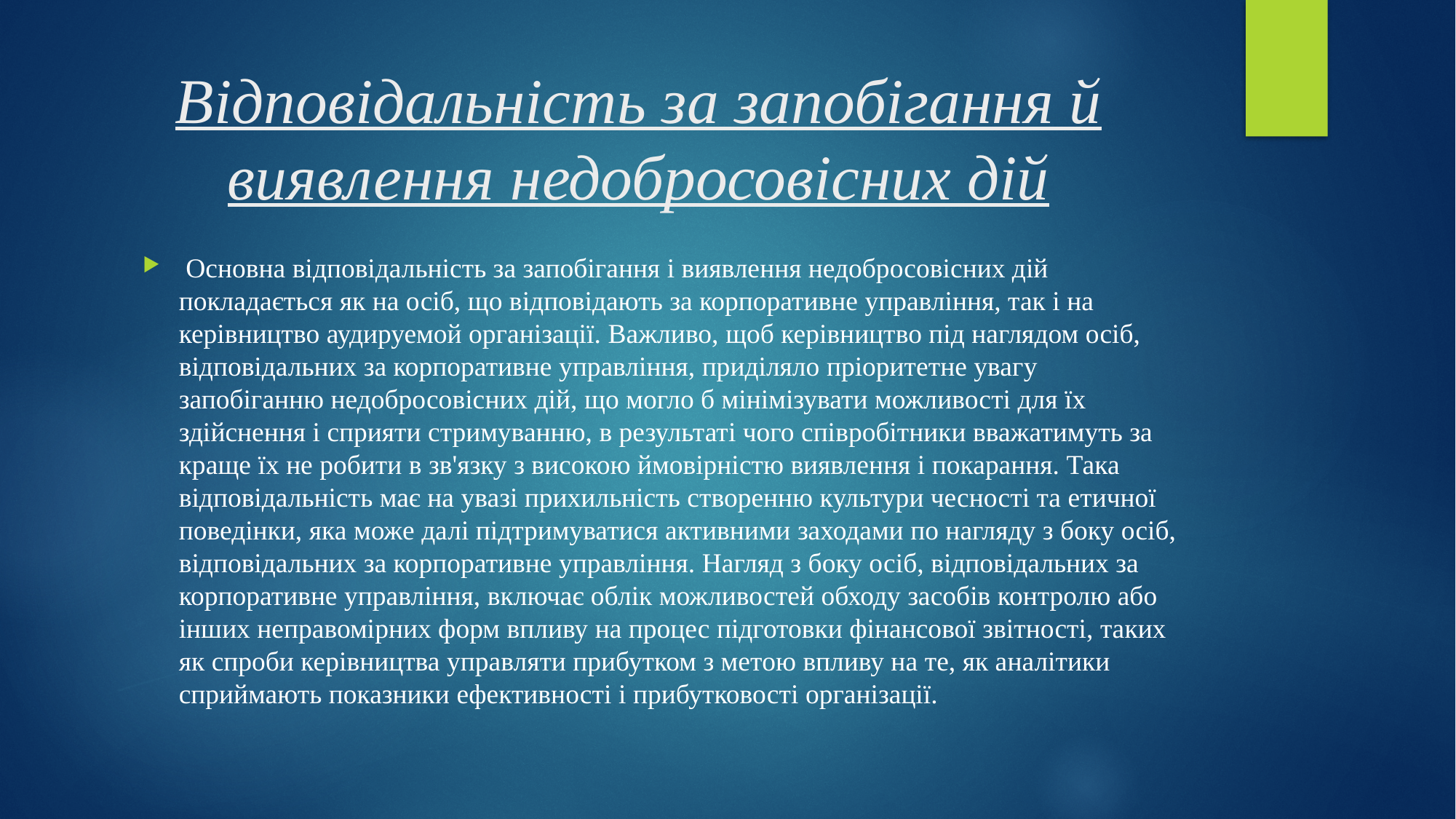

# Відповідальність за запобігання й виявлення недобросовісних дій
 Основна відповідальність за запобігання і виявлення недобросовісних дій покладається як на осіб, що відповідають за корпоративне управління, так і на керівництво аудируемой організації. Важливо, щоб керівництво під наглядом осіб, відповідальних за корпоративне управління, приділяло пріоритетне увагу запобіганню недобросовісних дій, що могло б мінімізувати можливості для їх здійснення і сприяти стримуванню, в результаті чого співробітники вважатимуть за краще їх не робити в зв'язку з високою ймовірністю виявлення і покарання. Така відповідальність має на увазі прихильність створенню культури чесності та етичної поведінки, яка може далі підтримуватися активними заходами по нагляду з боку осіб, відповідальних за корпоративне управління. Нагляд з боку осіб, відповідальних за корпоративне управління, включає облік можливостей обходу засобів контролю або інших неправомірних форм впливу на процес підготовки фінансової звітності, таких як спроби керівництва управляти прибутком з метою впливу на те, як аналітики сприймають показники ефективності і прибутковості організації.